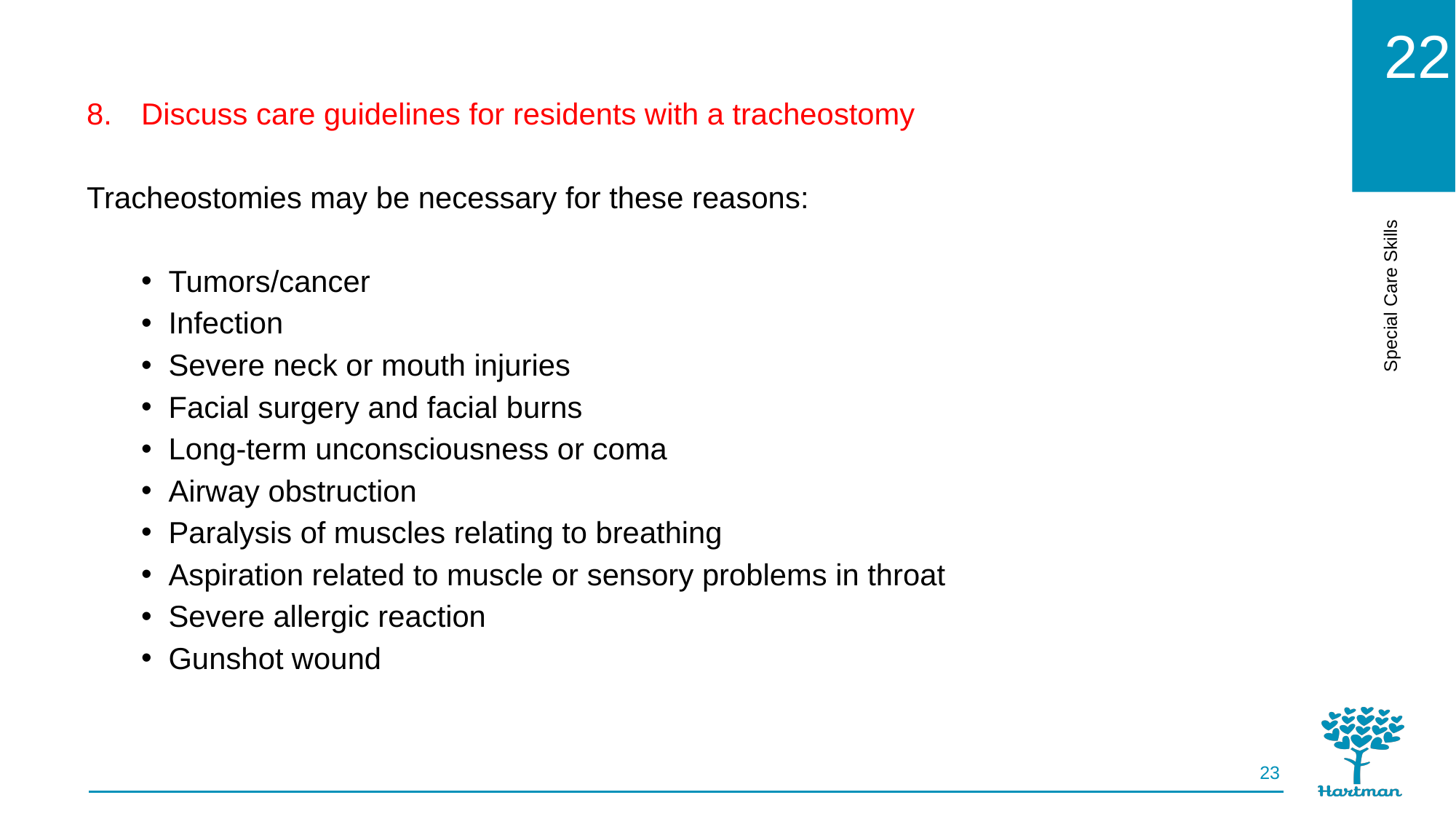

Discuss care guidelines for residents with a tracheostomy

Tracheostomies may be necessary for these reasons:

Tumors/cancer
Infection
Severe neck or mouth injuries
Facial surgery and facial burns
Long-term unconsciousness or coma
Airway obstruction
Paralysis of muscles relating to breathing
Aspiration related to muscle or sensory problems in throat
Severe allergic reaction
Gunshot wound

23